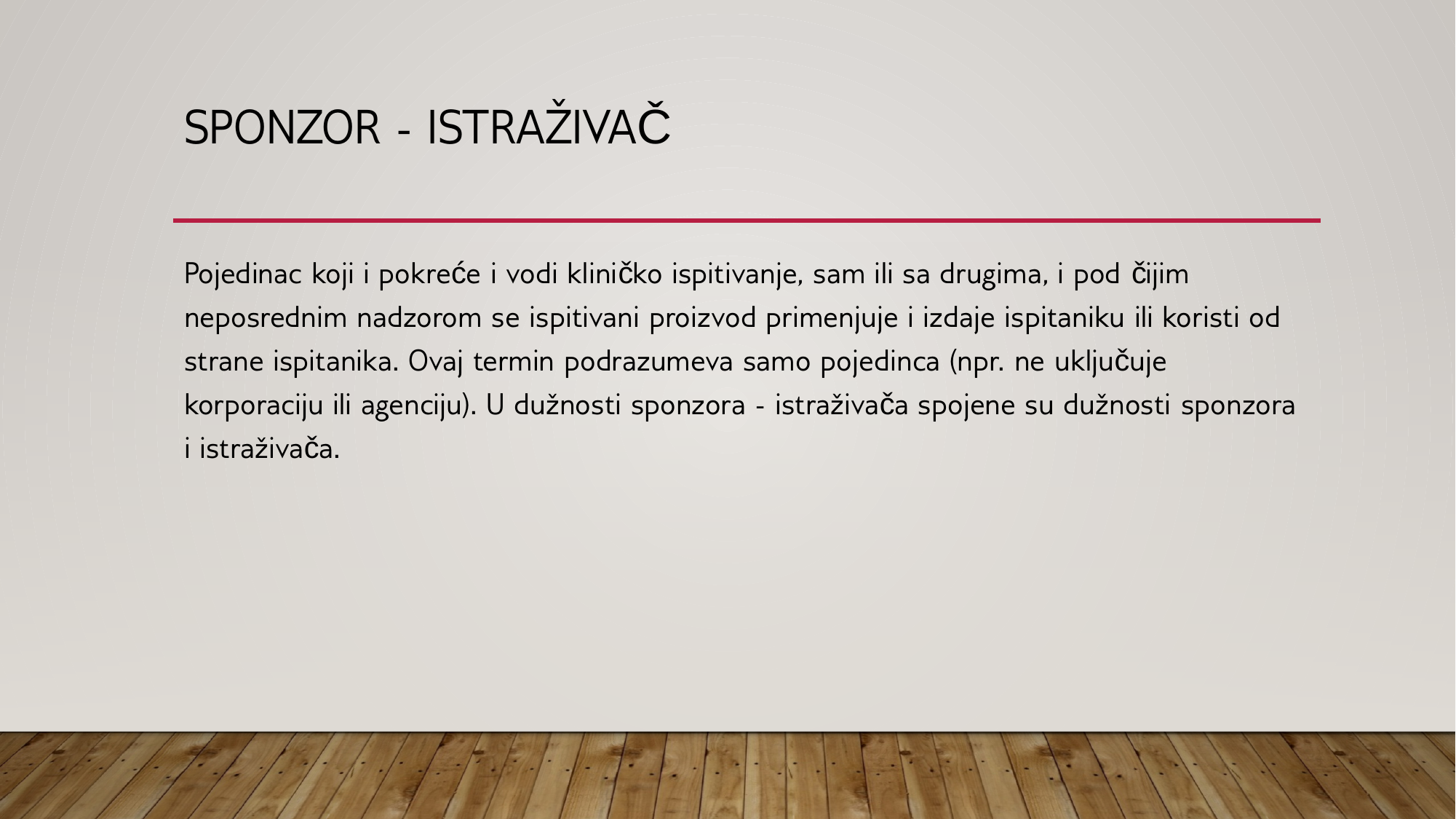

# Sponzor - istraživač
Pojedinac koji i pokreće i vodi kliničko ispitivanje, sam ili sa drugima, i pod čijim neposrednim nadzorom se ispitivani proizvod primenjuje i izdaje ispitaniku ili koristi od strane ispitanika. Ovaj termin podrazumeva samo pojedinca (npr. ne uključuje korporaciju ili agenciju). U dužnosti sponzora - istraživača spojene su dužnosti sponzora i istraživača.